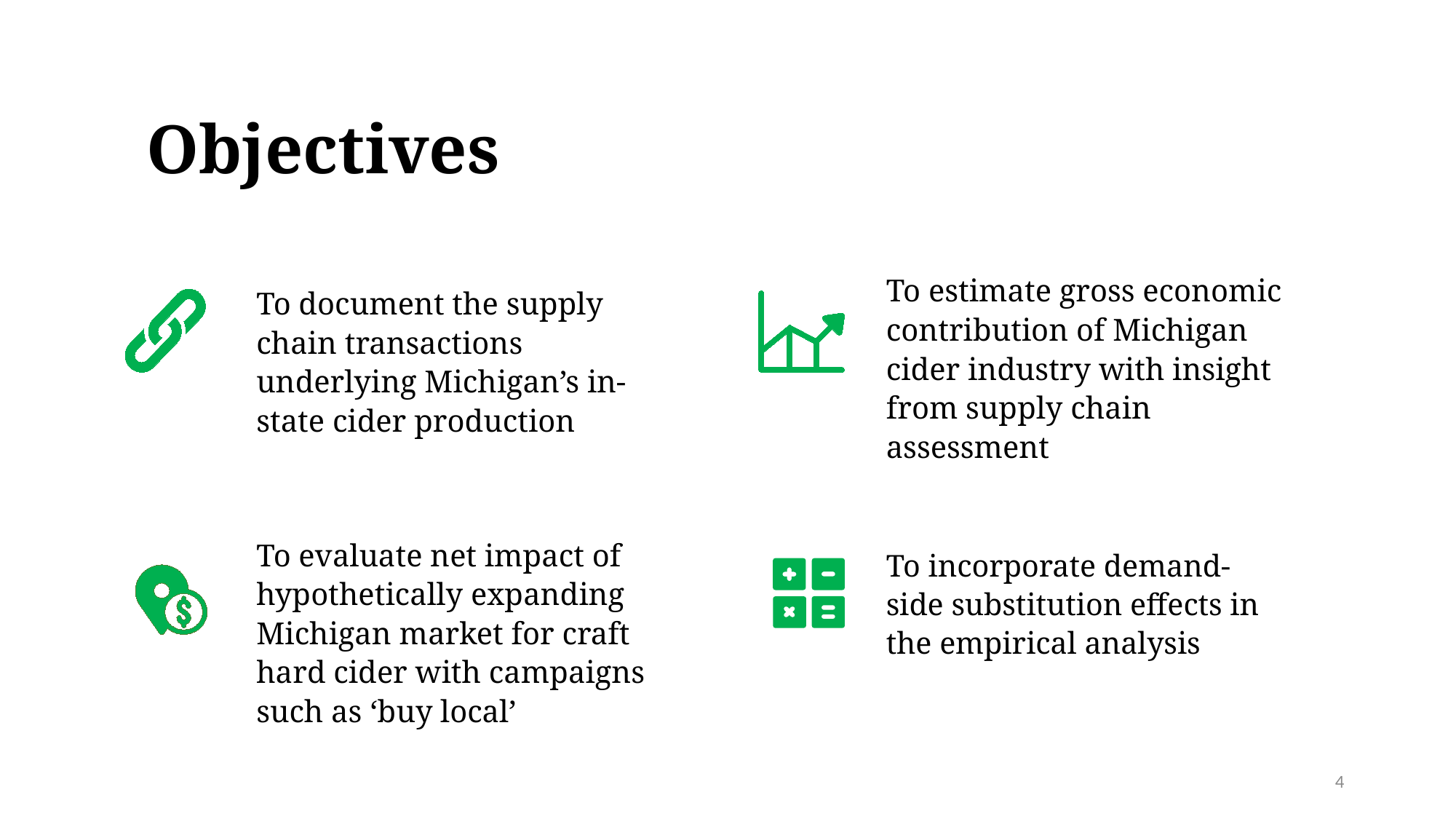

# Objectives
To estimate gross economic contribution of Michigan cider industry with insight from supply chain assessment

To document the supply chain transactions underlying Michigan’s in-state cider production

To evaluate net impact of hypothetically expanding Michigan market for craft hard cider with campaigns such as ‘buy local’

To incorporate demand-side substitution effects in the empirical analysis

4